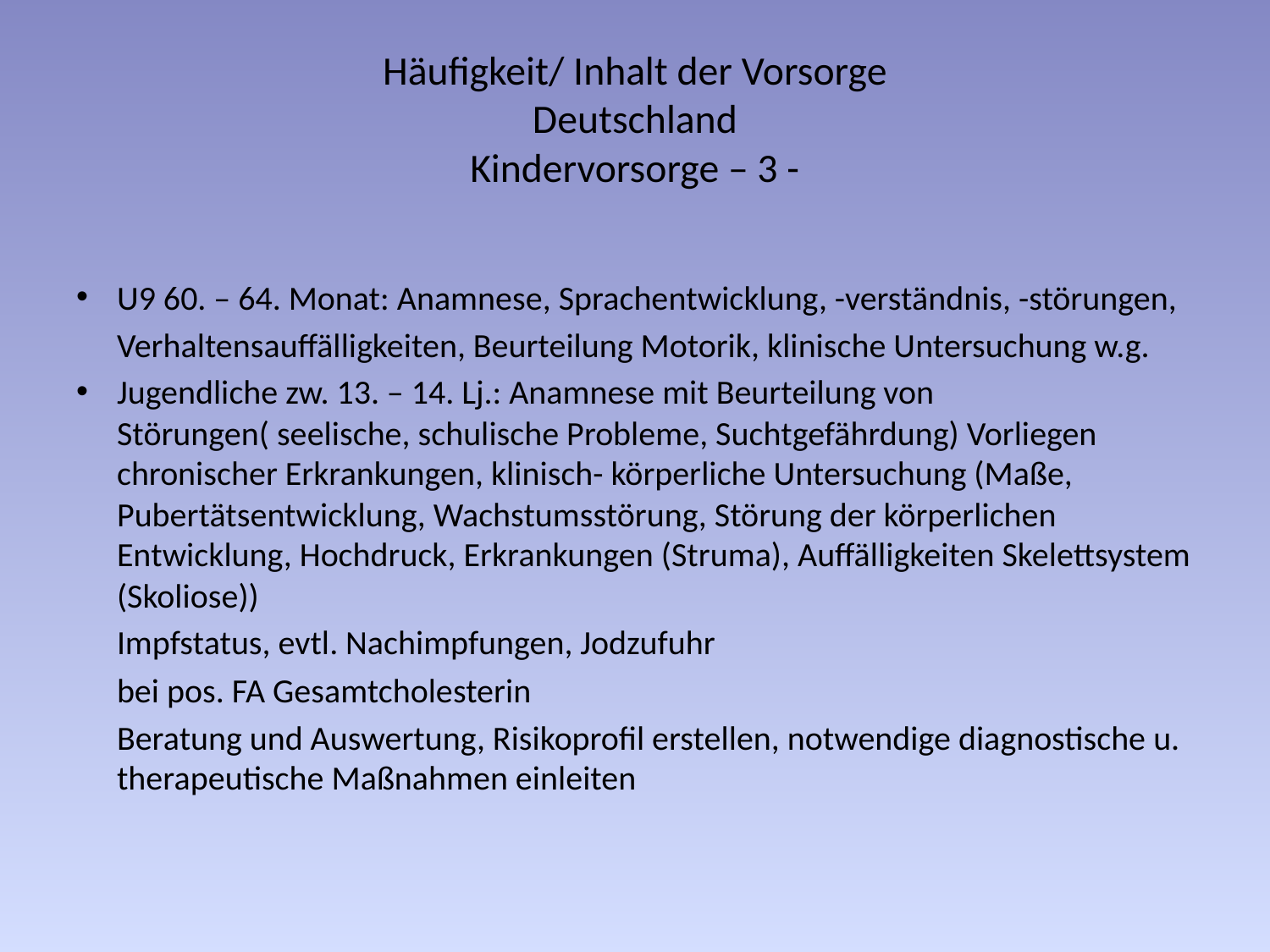

# Häufigkeit/ Inhalt der Vorsorge Deutschland Kindervorsorge – 3 -

U9 60. – 64. Monat: Anamnese, Sprachentwicklung, -verständnis, -störungen,
	Verhaltensauffälligkeiten, Beurteilung Motorik, klinische Untersuchung w.g.
Jugendliche zw. 13. – 14. Lj.: Anamnese mit Beurteilung von Störungen( seelische, schulische Probleme, Suchtgefährdung) Vorliegen chronischer Erkrankungen, klinisch- körperliche Untersuchung (Maße, Pubertätsentwicklung, Wachstumsstörung, Störung der körperlichen Entwicklung, Hochdruck, Erkrankungen (Struma), Auffälligkeiten Skelettsystem (Skoliose))
	Impfstatus, evtl. Nachimpfungen, Jodzufuhr
	bei pos. FA Gesamtcholesterin
	Beratung und Auswertung, Risikoprofil erstellen, notwendige diagnostische u. therapeutische Maßnahmen einleiten